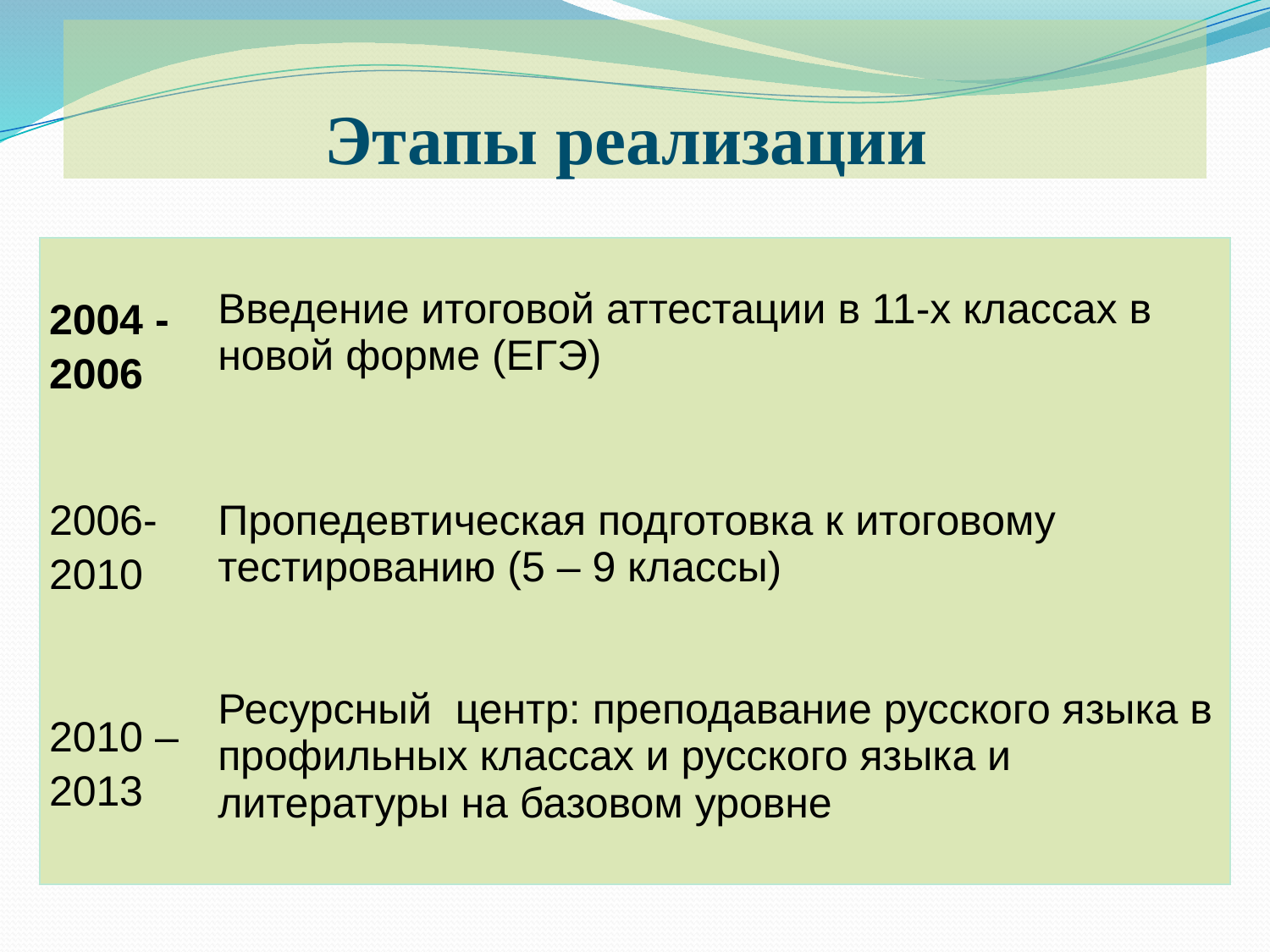

# Этапы реализации
| 2004 -2006 | Введение итоговой аттестации в 11-х классах в новой форме (ЕГЭ) |
| --- | --- |
| 2006-2010 | Пропедевтическая подготовка к итоговому тестированию (5 – 9 классы) |
| 2010 – 2013 | Ресурсный центр: преподавание русского языка в профильных классах и русского языка и литературы на базовом уровне |